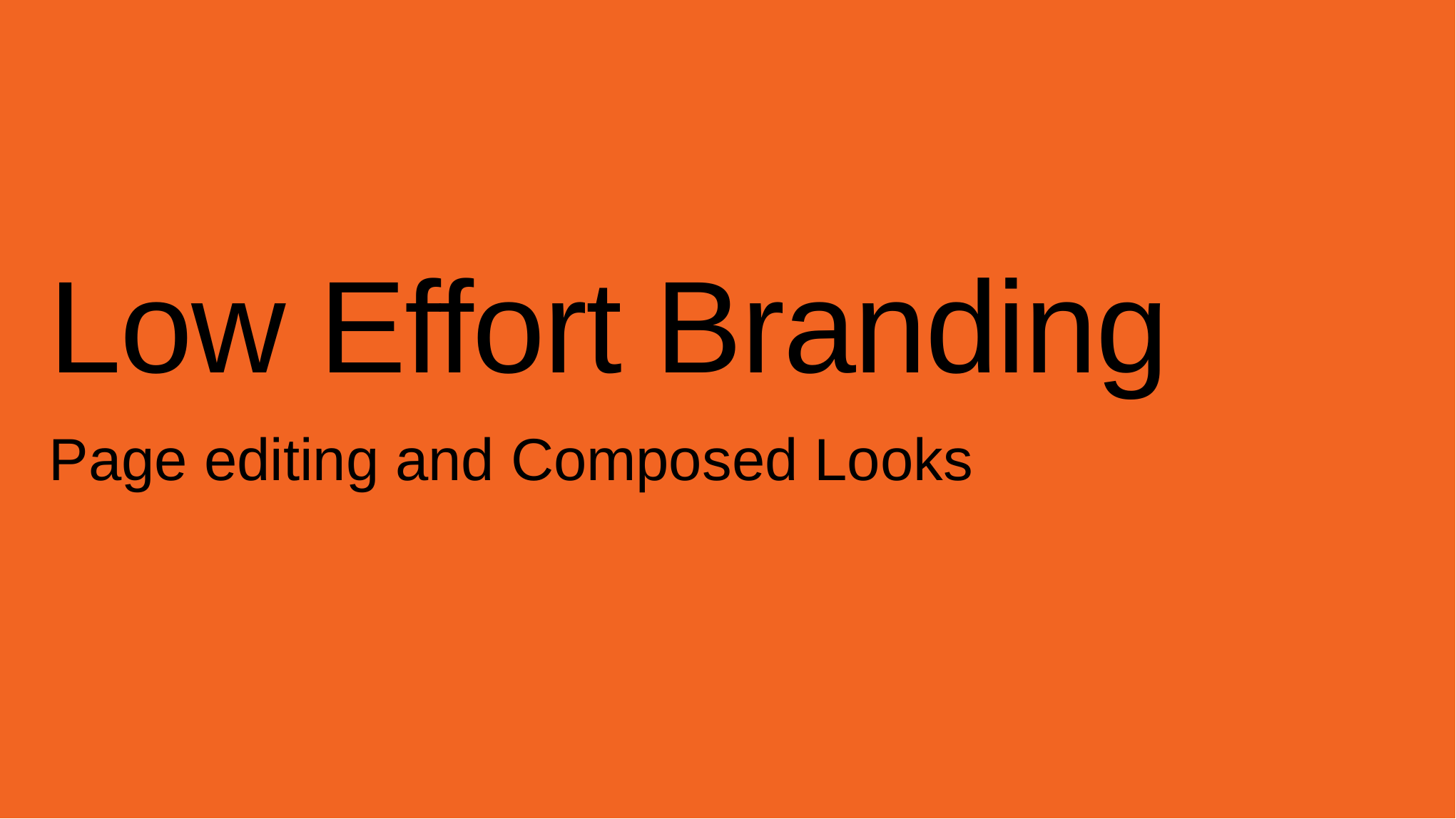

# Low Effort Branding
Page editing and Composed Looks